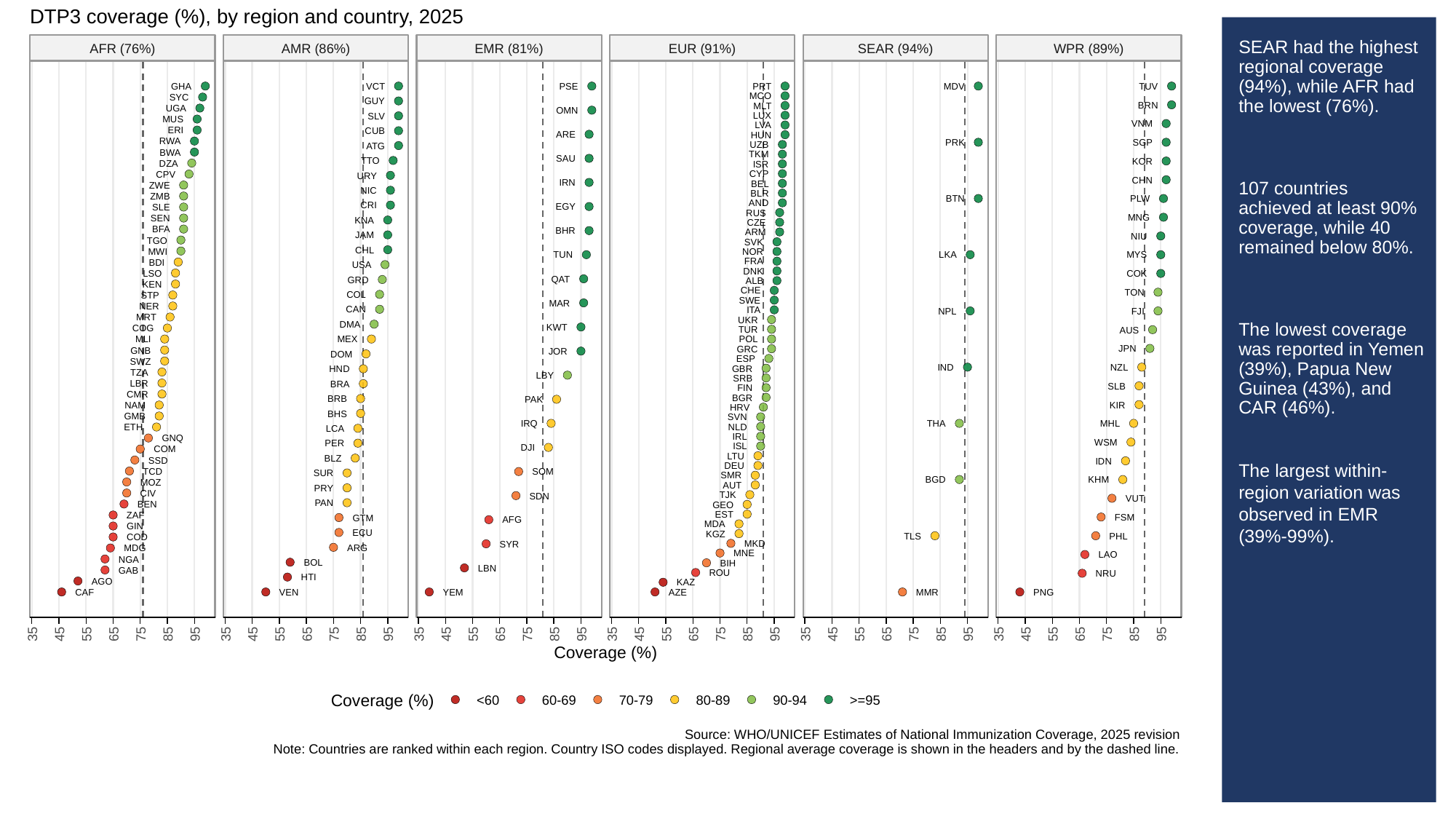

DTP3 coverage (%), by region and country, 2025

AFR (76%)
AMR (86%)
EMR (81%)
EUR (91%)
SEAR (94%)
WPR (89%)

GHA
VCT
PSE
PRT
MDV
TUV

MCO

SYC

GUY

BRN
MLT

UGA

OMN

LUX
SLV

MUS

VNM

LVA

ERI
CUB

ARE
HUN

RWA

PRK
SGP

UZB

ATG

BWA

TKM

SAU

TTO
KOR

DZA

ISR

CYP
CPV

URY

CHN

IRN

BEL

ZWE

NIC

BLR

ZMB

BTN
PLW

AND

CRI

EGY
SLE

RUS

MNG

SEN

KNA

CZE

BFA

BHR

ARM

JAM

NIU

TGO

SVK

CHL

MWI
NOR

TUN
LKA
MYS

FRA

BDI

USA

DNK

LSO
COK

QAT
GRD

ALB

KEN

CHE

TON

COL
STP

SWE

MAR

NER

CAN
ITA

NPL
FJI

MRT

UKR

DMA

KWT

COG

TUR
AUS

MLI
MEX
POL

JPN
GRC

GNB

JOR

DOM

ESP

SWZ

IND
NZL

GBR
HND

TZA

LBY

SRB

LBR
BRA

SLB

FIN

CMR

BGR

BRB
PAK

KIR
NAM

HRV

BHS

GMB

SVN

IRQ
THA
MHL

NLD
ETH

LCA

IRL

GNQ

WSM

PER

ISL

DJI

COM

LTU

BLZ

SSD

IDN

DEU

TCD
SOM

SUR

SMR

BGD
KHM

MOZ

AUT

PRY

CIV

TJK

SDN

VUT

PAN

BEN
GEO

EST

ZAF

FSM
GTM

AFG

MDA

GIN

ECU

KGZ

TLS
PHL

COD

MKD
SYR

ARG
MDG

MNE

LAO

NGA

BOL
BIH

LBN

GAB

ROU
NRU

HTI

AGO

KAZ

CAF
VEN
YEM
AZE
MMR
PNG

35
45
55
65
75
85
95
35
45
55
65
75
85
95
35
45
55
65
75
85
95
35
45
55
65
75
85
95
35
45
55
65
75
85
95
35
45
55
65
75
85
95
Coverage (%)
Coverage (%)
<60
60-69
70-79
80-89
90-94
>=95

Source: WHO/UNICEF Estimates of National Immunization Coverage, 2025 revision
Note: Countries are ranked within each region. Country ISO codes displayed. Regional average coverage is shown in the headers and by the dashed line.
# SEAR had the highest regional coverage (94%), while AFR had the lowest (76%).

107 countries achieved at least 90% coverage, while 40 remained below 80%.

The lowest coverage was reported in Yemen (39%), Papua New Guinea (43%), and CAR (46%).

The largest within-region variation was observed in EMR (39%-99%).